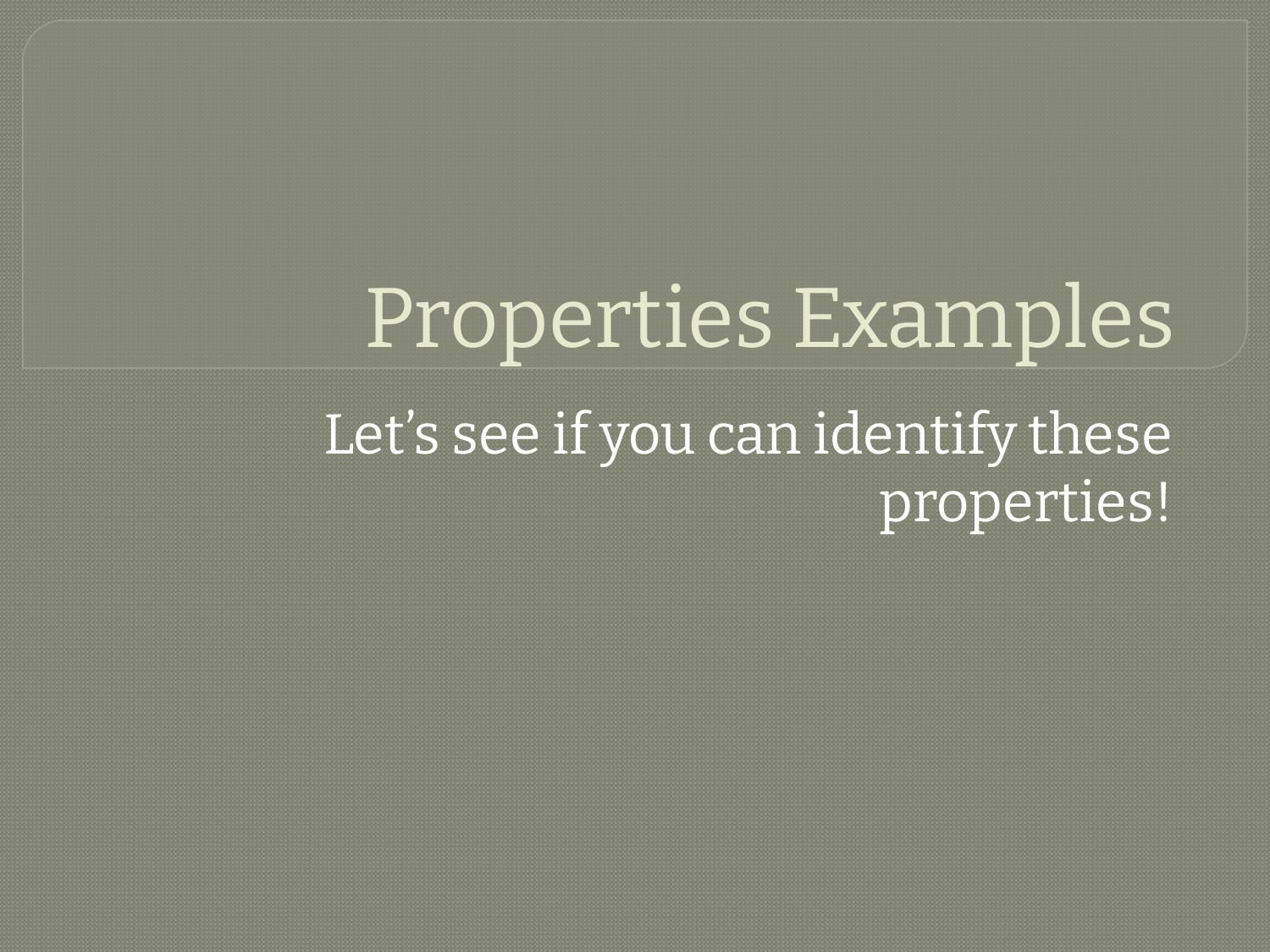

# Properties Examples
Let’s see if you can identify these properties!